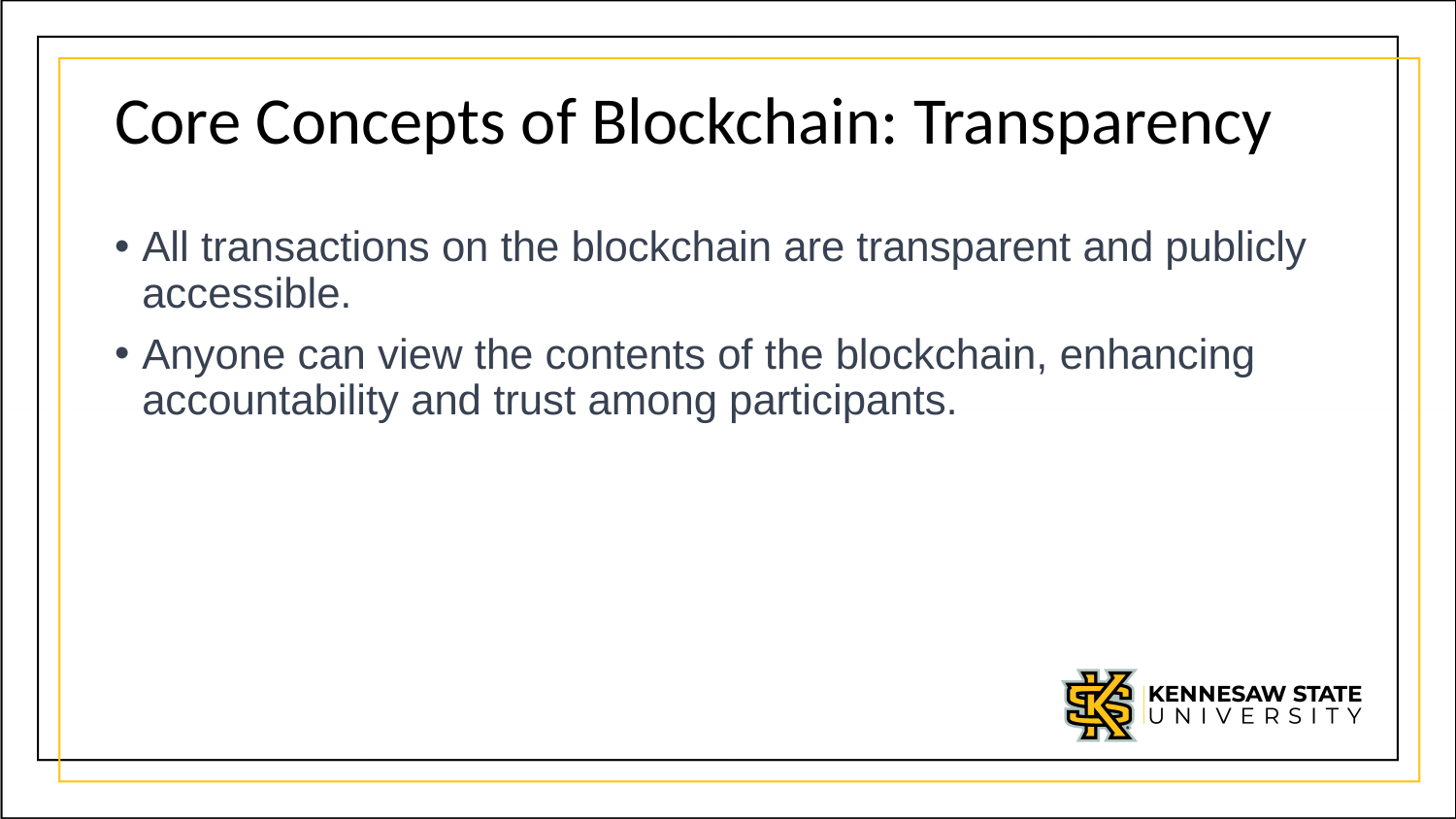

# Core Concepts of Blockchain: Transparency
All transactions on the blockchain are transparent and publicly accessible.
Anyone can view the contents of the blockchain, enhancing accountability and trust among participants.